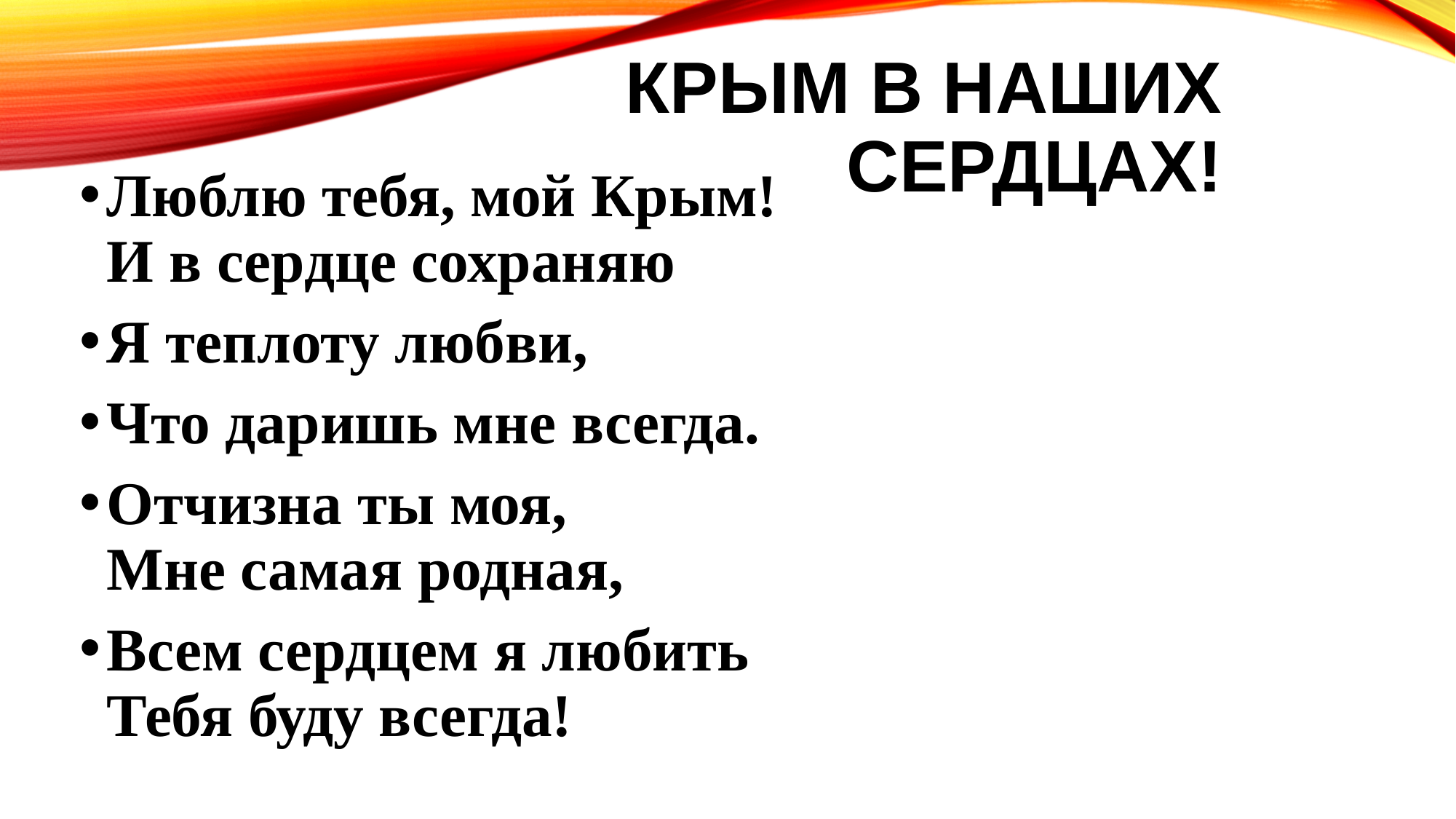

# Крым в наших сердцах!
Люблю тебя, мой Крым!
И в сердце сохраняю
Я теплоту любви,
Что даришь мне всегда.
Отчизна ты моя,
Мне самая родная,
Всем сердцем я любить
Тебя буду всегда!